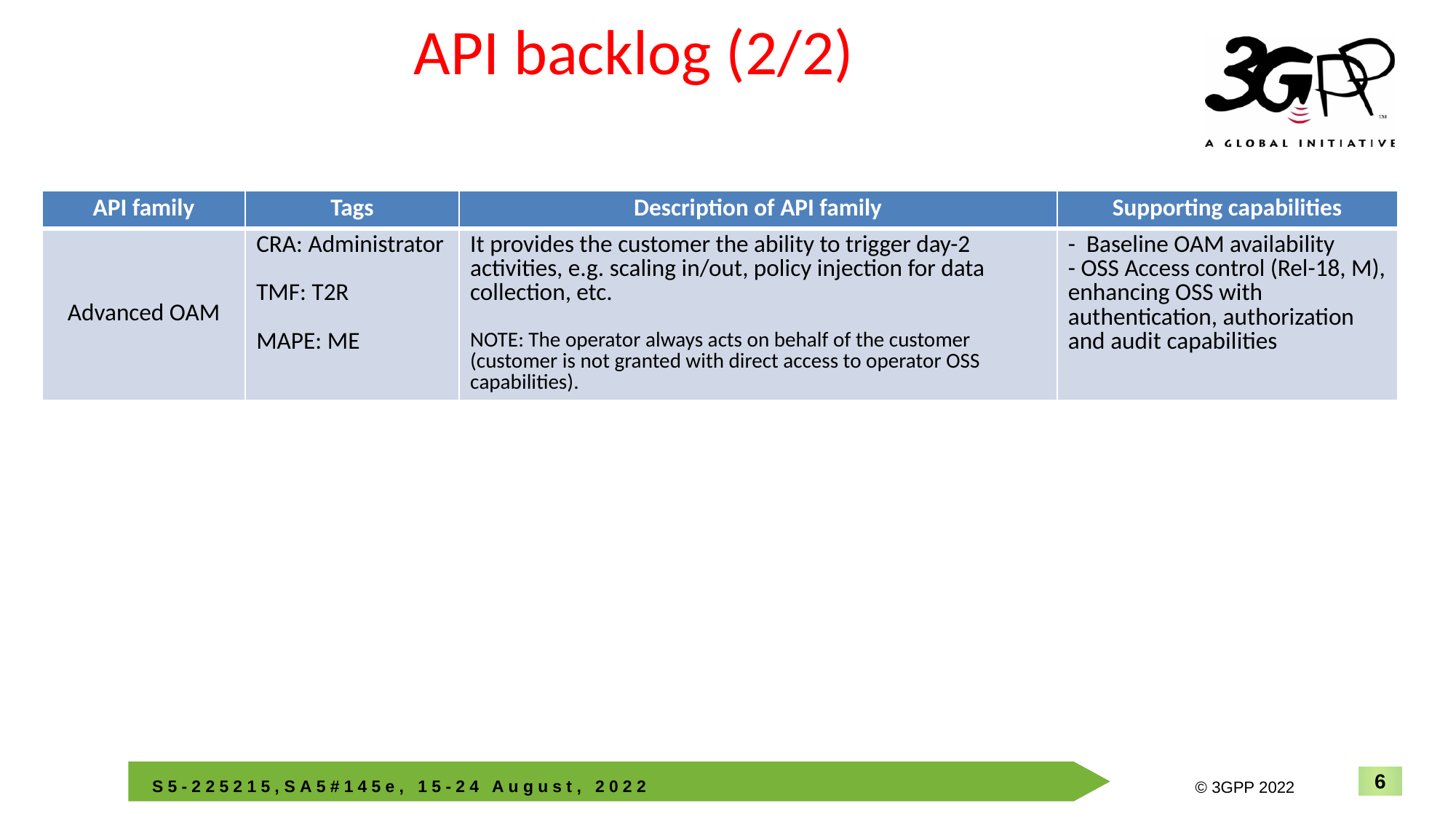

# API backlog (2/2)
| API family | Tags | Description of API family | Supporting capabilities |
| --- | --- | --- | --- |
| Advanced OAM | CRA: Administrator TMF: T2R MAPE: ME | It provides the customer the ability to trigger day-2 activities, e.g. scaling in/out, policy injection for data collection, etc. NOTE: The operator always acts on behalf of the customer (customer is not granted with direct access to operator OSS capabilities). | - Baseline OAM availability - OSS Access control (Rel-18, M), enhancing OSS with authentication, authorization and audit capabilities |